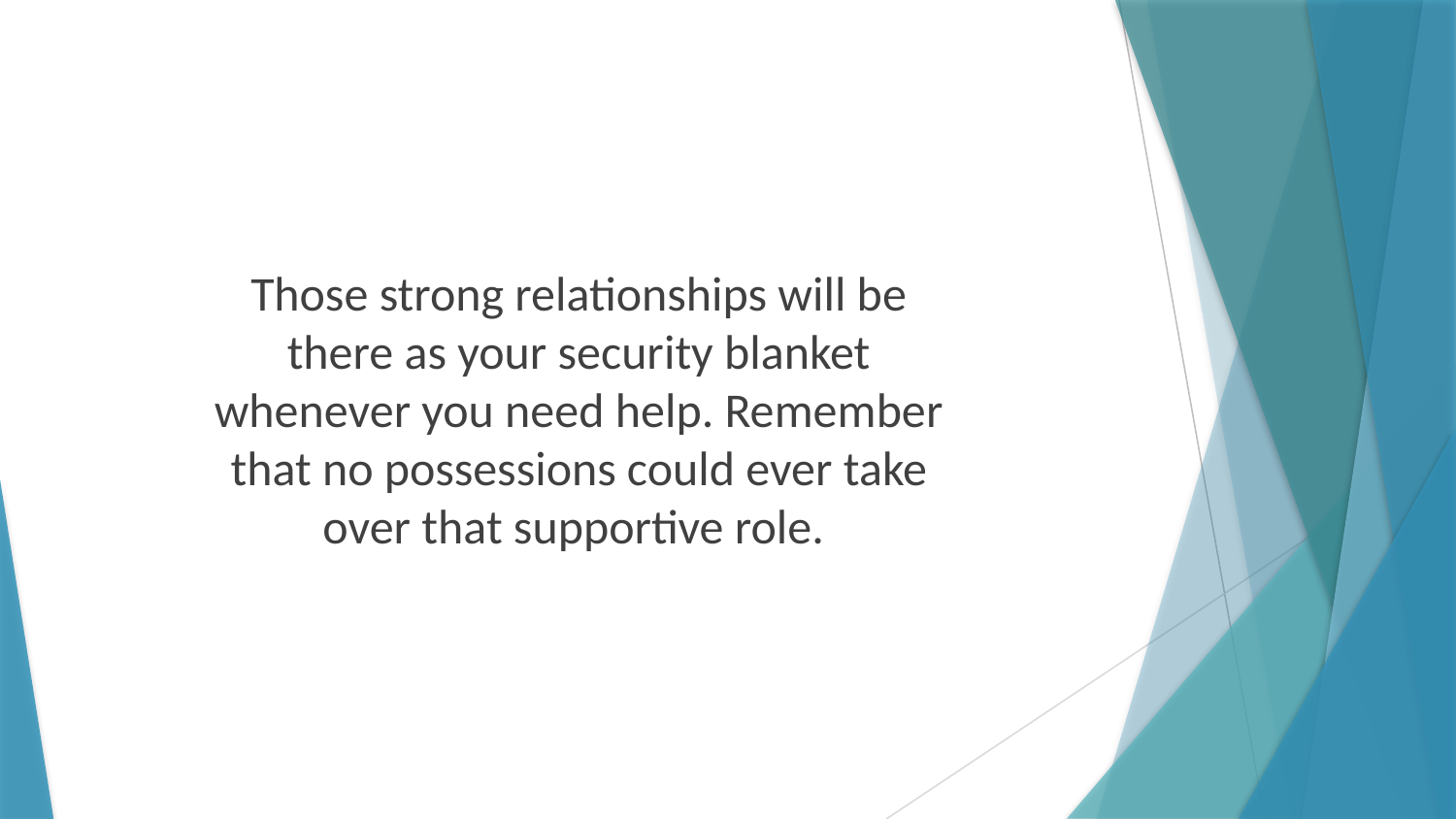

Those strong relationships will be there as your security blanket whenever you need help. Remember that no possessions could ever take over that supportive role.